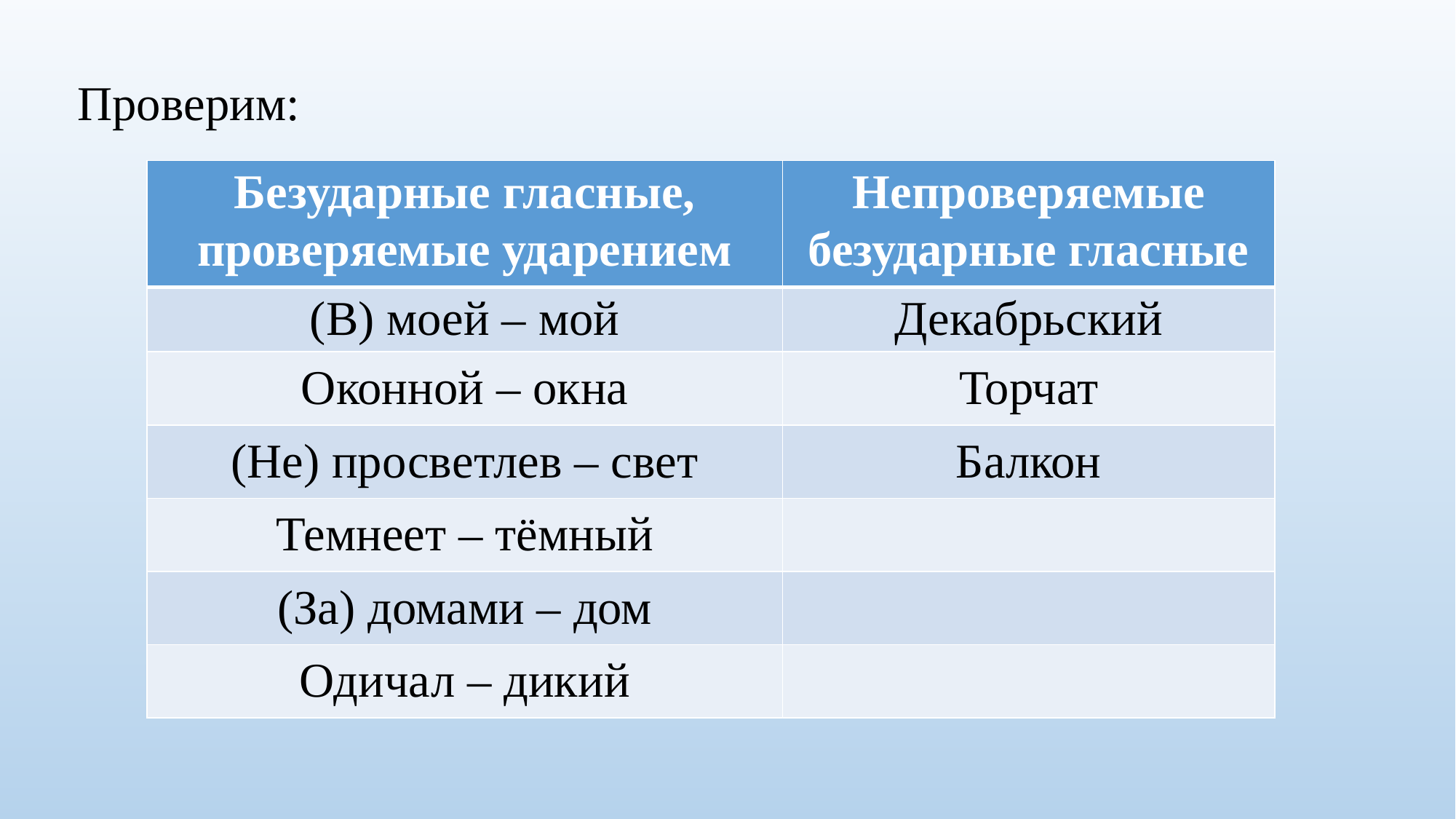

Проверим:
| Безударные гласные, проверяемые ударением | Непроверяемые безударные гласные |
| --- | --- |
| (В) моей – мой | Декабрьский |
| Оконной – окна | Торчат |
| (Не) просветлев – свет | Балкон |
| Темнеет – тёмный |  |
| (За) домами – дом |  |
| Одичал – дикий |  |